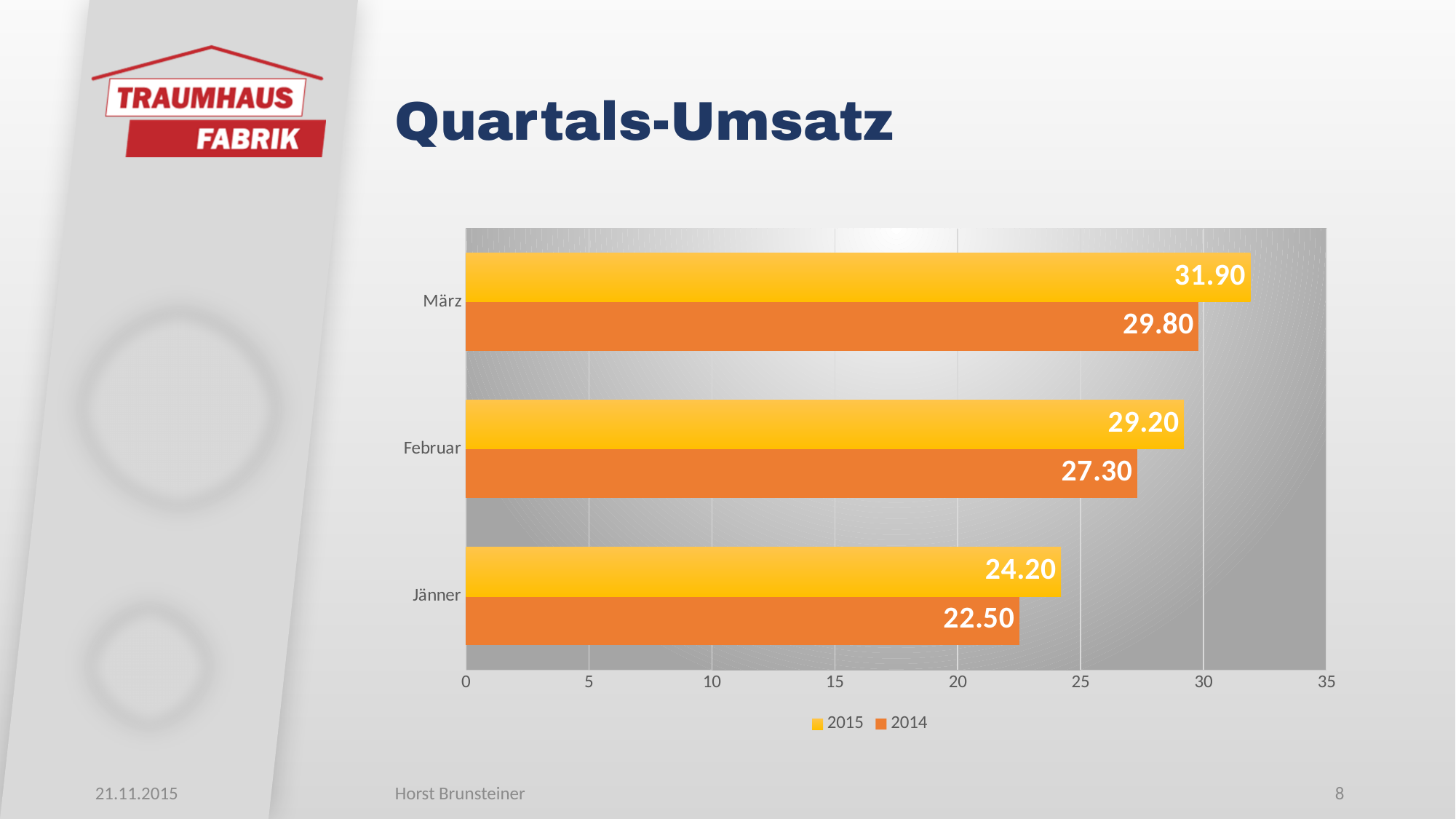

# Quartals-Umsatz

### Chart

| Category | 2014 | 2015 |
|---|---|---|
| Jänner | 22.5 | 24.2 |
| Februar | 27.3 | 29.2 |
| März | 29.8 | 31.9 |
21.11.2015
Horst Brunsteiner
8